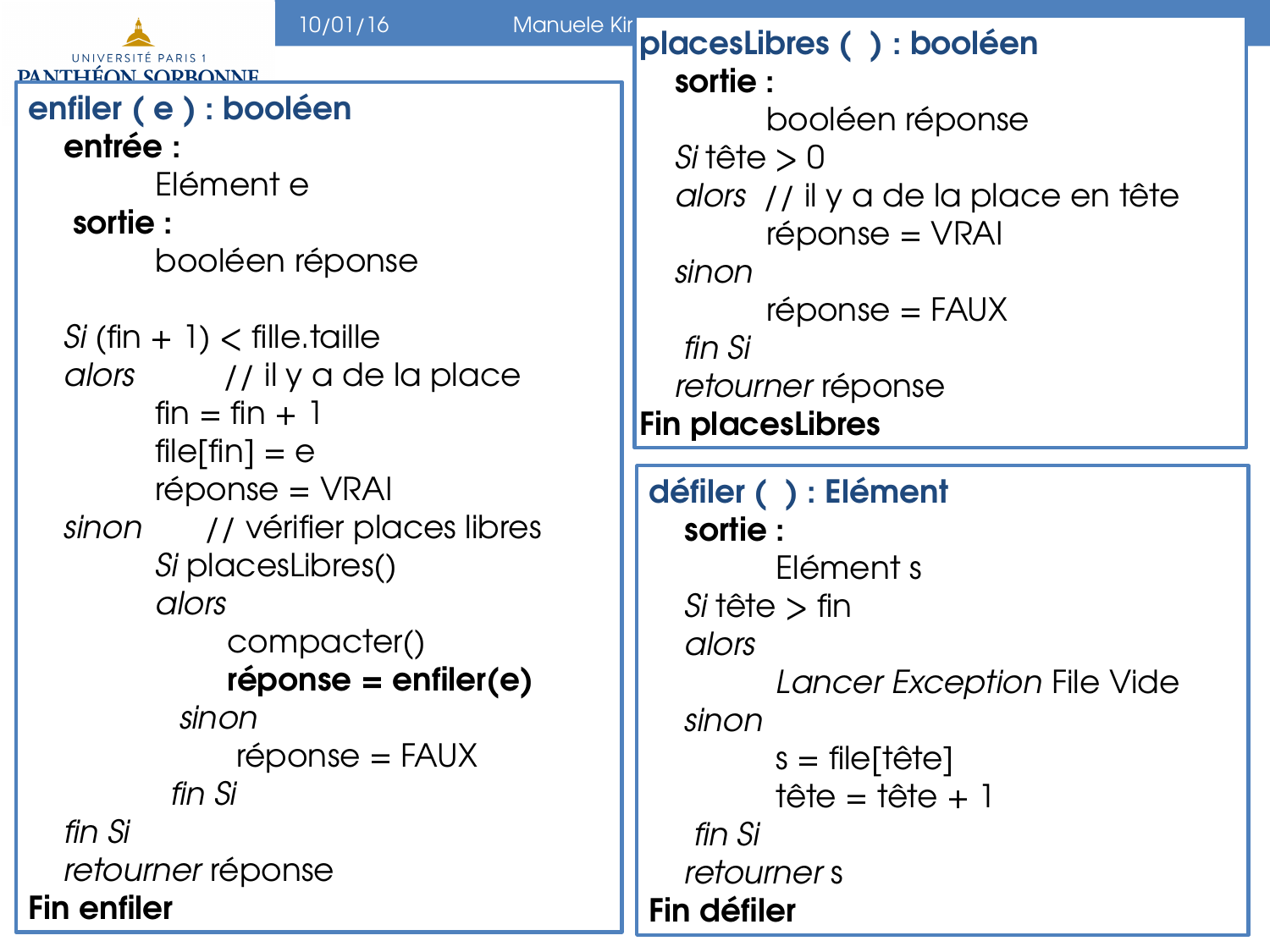

10/01/16
Manuele Kirsch Pinheiro - UP1 / CRI / UFR06 Gestion
13
placesLibres (  ) : booléen
    sortie :
	booléen réponse
    Si tête > 0
    alors  // il y a de la place en tête 	réponse = VRAI
    sinon
	réponse = FAUX
     fin Si
    retourner réponse
Fin placesLibres
# Files
enfiler ( e ) : booléen
    entrée :
	Elément e
     sortie :
	booléen réponse

    Si (fin + 1) < fille.taille
    alors          // il y a de la place
  	fin = fin + 1
	file[fin] = e
	réponse = VRAI
    sinon       // vérifier places libres
	Si placesLibres()
	alors
	compacter()
	réponse = enfiler(e)
                 sinon
	 réponse = FAUX
                fin Si
    fin Si
    retourner réponse
Fin enfiler
défiler (  ) : Elément
    sortie :
	Elément s
    Si tête > fin
    alors
  	Lancer Exception File Vide
    sinon
	s = file[tête]
	tête = tête + 1
     fin Si
    retourner s
Fin défiler